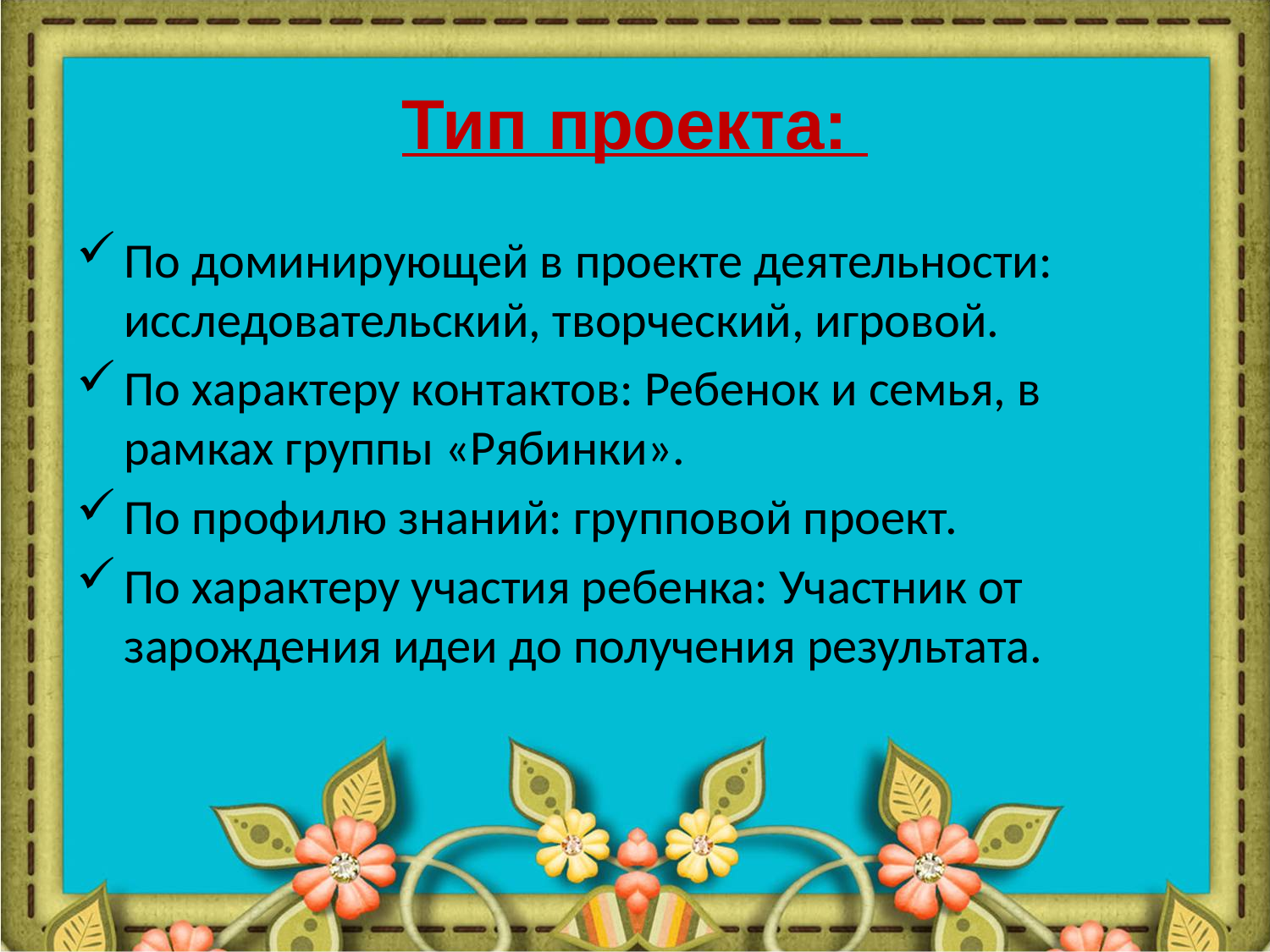

# Тип проекта:
По доминирующей в проекте деятельности: исследовательский, творческий, игровой.
По характеру контактов: Ребенок и семья, в рамках группы «Рябинки».
По профилю знаний: групповой проект.
По характеру участия ребенка: Участник от зарождения идеи до получения результата.